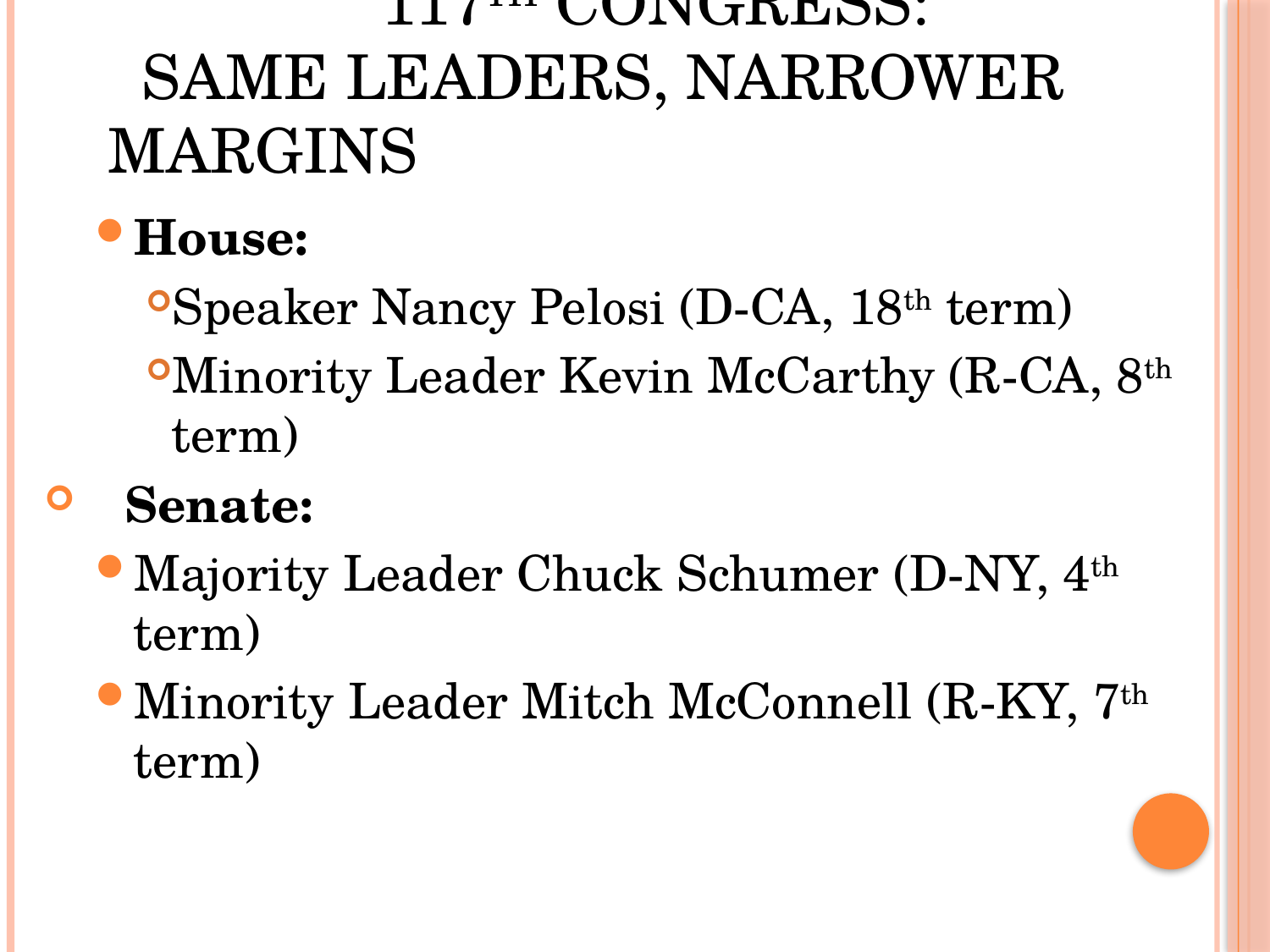

# 117th Congress: Same leaders, narrower margins
House:
Speaker Nancy Pelosi (D-CA, 18th term)
Minority Leader Kevin McCarthy (R-CA, 8th term)
   Senate:
Majority Leader Chuck Schumer (D-NY, 4th term)
Minority Leader Mitch McConnell (R-KY, 7th term)